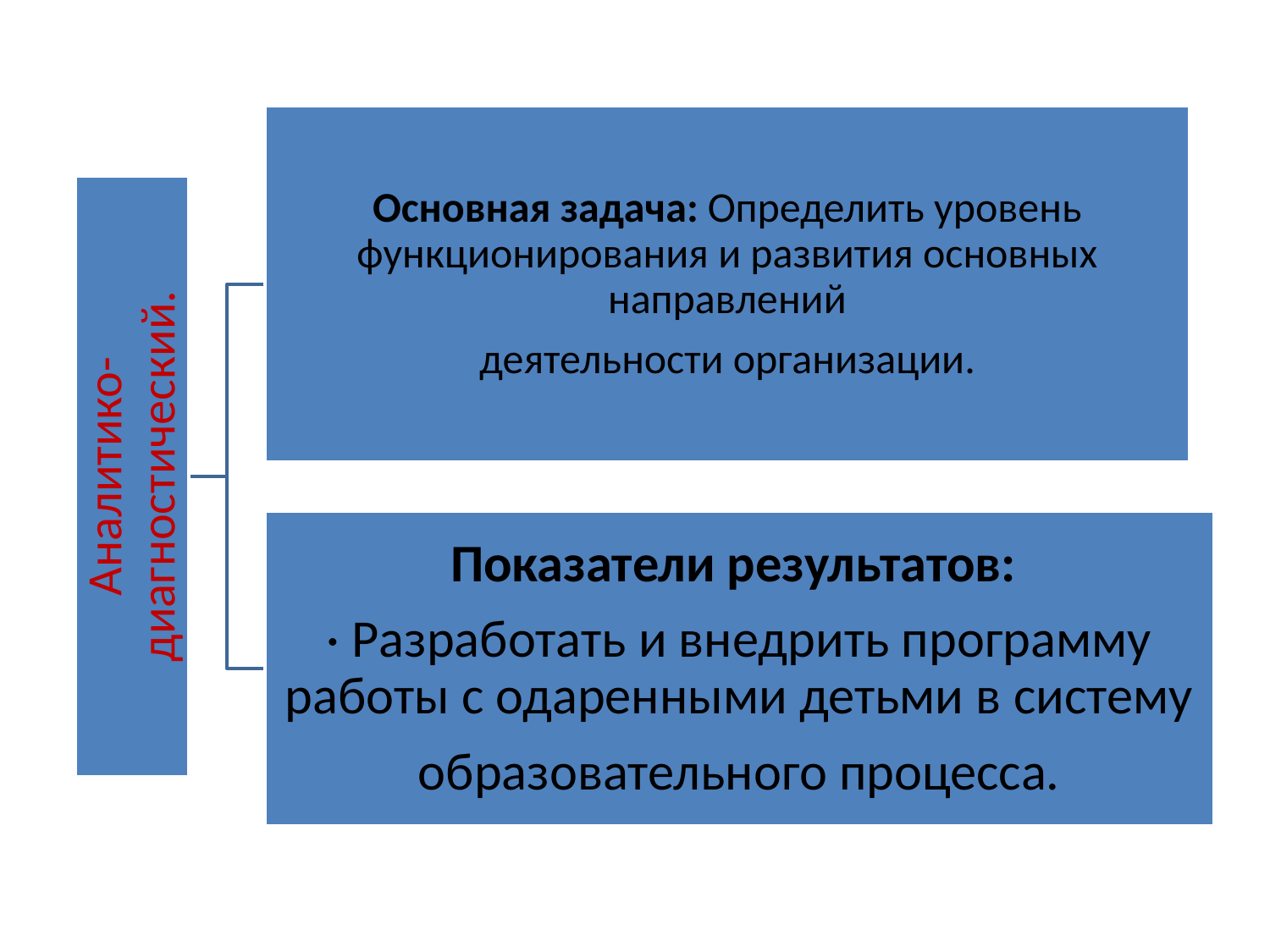

Аналитико-диагностический.
Основная задача: Определить уровень функционирования и развития основных направлений
деятельности организации.
Показатели результатов:
· Разработать и внедрить программу работы с одаренными детьми в систему
образовательного процесса.